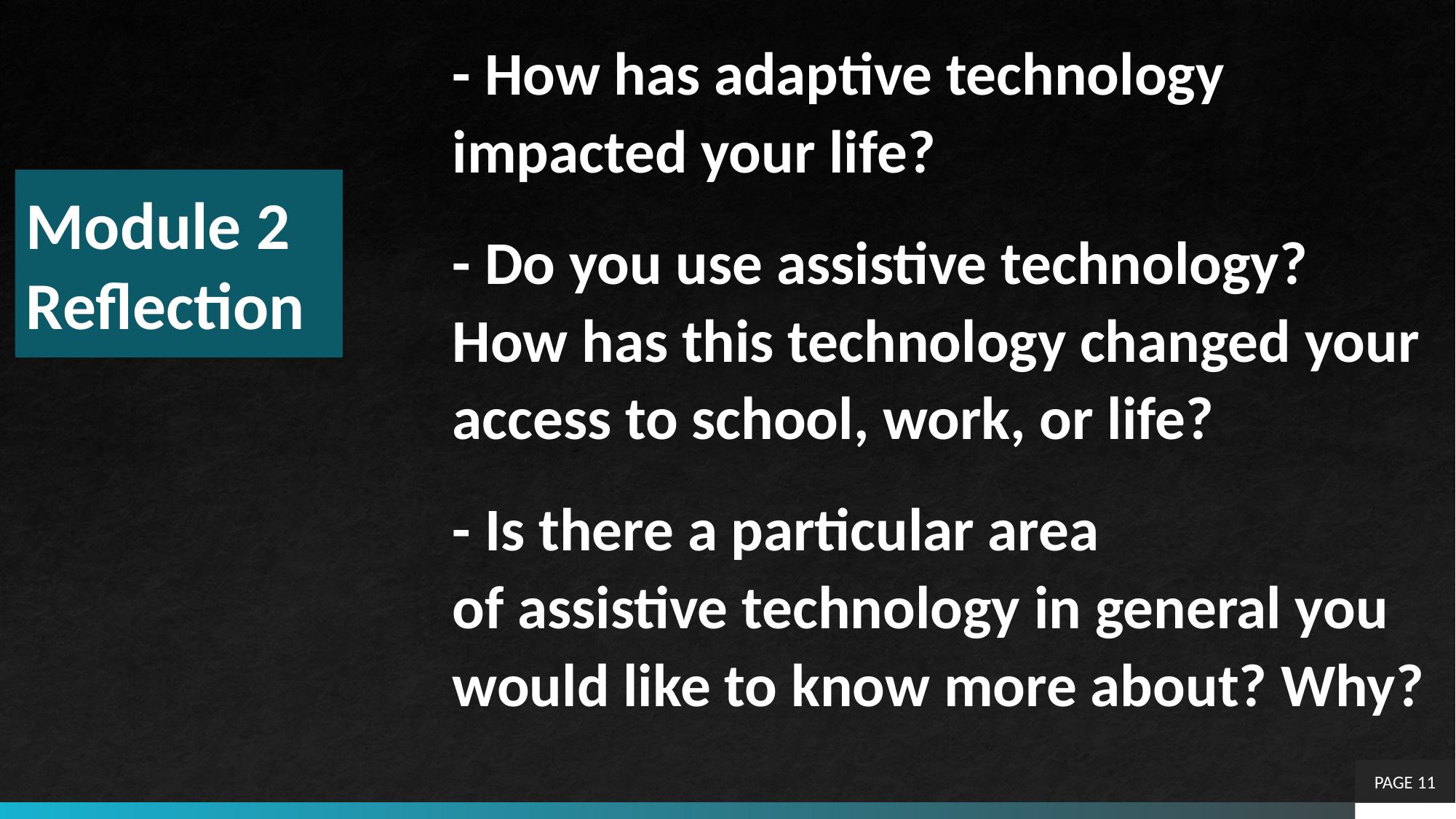

- How has adaptive technology impacted your life?
- Do you use assistive technology? How has this technology changed your access to school, work, or life?
- Is there a particular area of assistive technology in general you would like to know more about? Why?

# Module 2 Reflection
PAGE 11